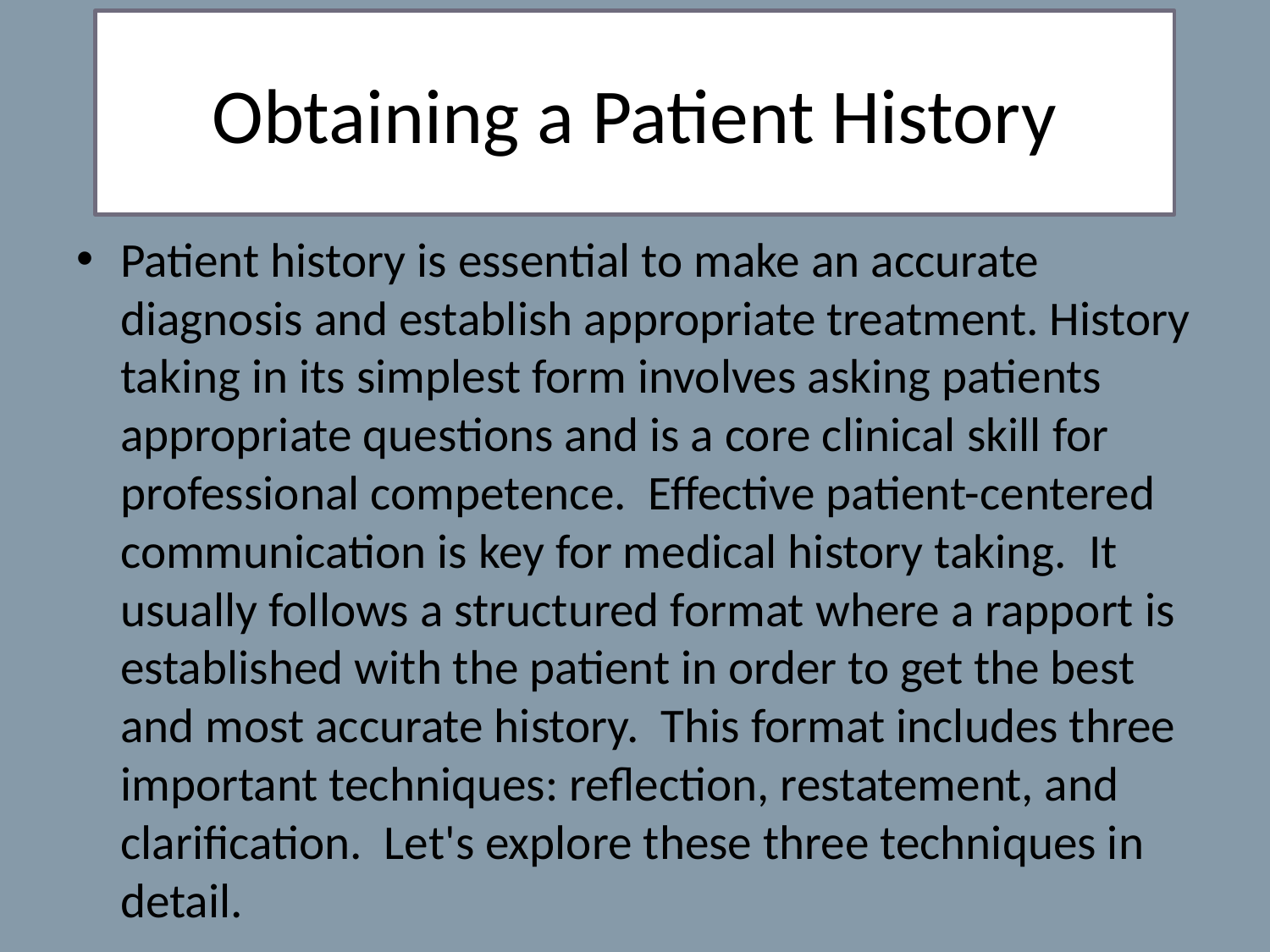

Obtaining a Patient History
Patient history is essential to make an accurate diagnosis and establish appropriate treatment. History taking in its simplest form involves asking patients appropriate questions and is a core clinical skill for professional competence.  Effective patient-centered communication is key for medical history taking.  It usually follows a structured format where a rapport is established with the patient in order to get the best and most accurate history.  This format includes three important techniques: reflection, restatement, and clarification.  Let's explore these three techniques in detail.